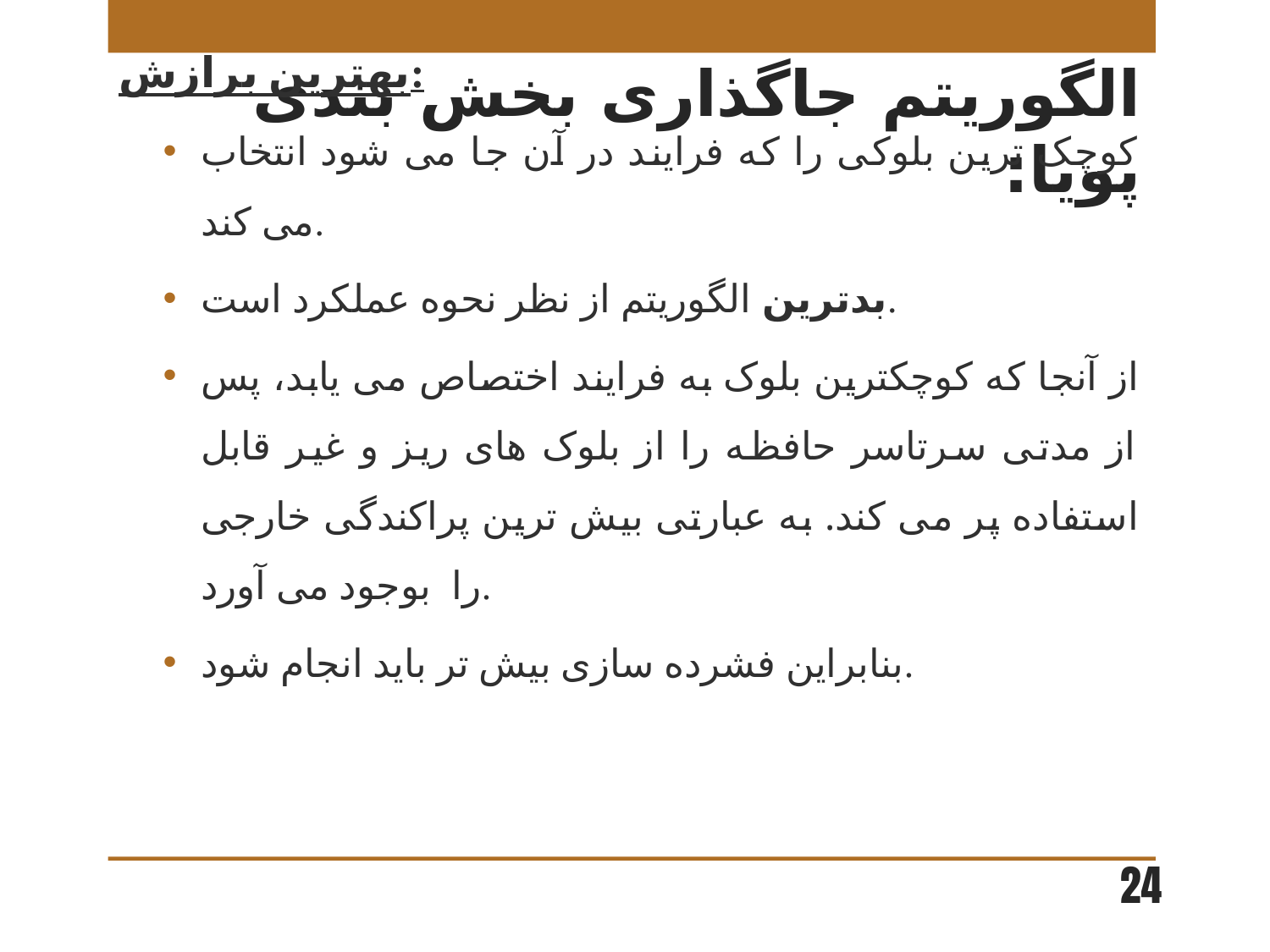

# الگوریتم جاگذاری بخش بندی پویا:
بهترین برازش:
کوچک ترین بلوکی را که فرایند در آن جا می شود انتخاب می کند.
بدترین الگوریتم از نظر نحوه عملکرد است.
از آنجا که کوچکترین بلوک به فرایند اختصاص می یابد، پس از مدتی سرتاسر حافظه را از بلوک های ریز و غیر قابل استفاده پر می کند. به عبارتی بیش ترین پراکندگی خارجی را  بوجود می آورد.
بنابراین فشرده سازی بیش تر باید انجام شود.
24